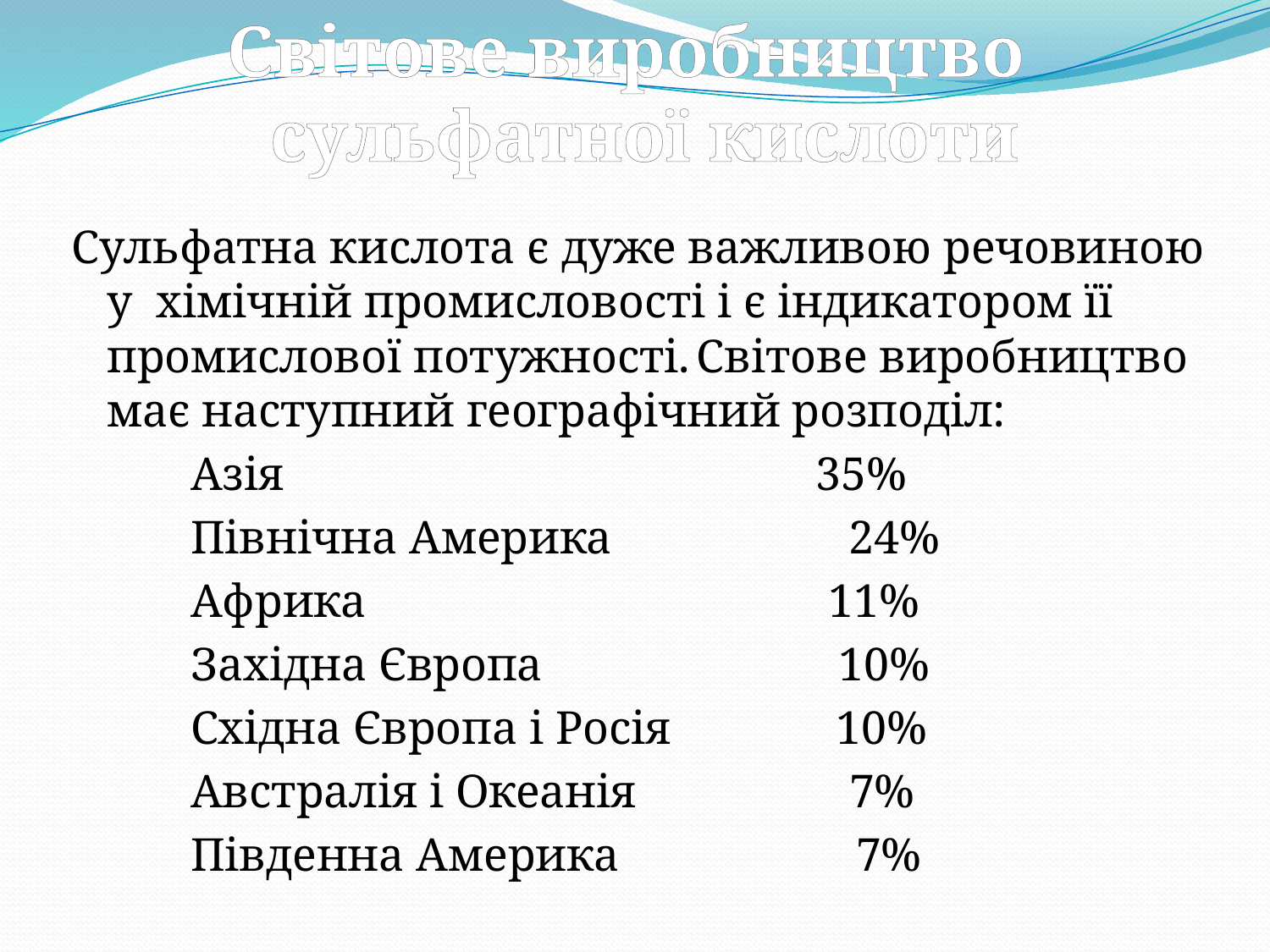

Світове виробництво
 сульфатної кислоти
Сульфатна кислота є дуже важливою речовиною у  хімічній промисловості і є індикатором її промислової потужності. Світове виробництво має наступний географічний розподіл:
          Азія                                             35%
          Північна Америка                    24%
          Африка                                       11%
          Західна Європа                         10%
          Східна Європа і Росія              10%
          Австралія і Океанія                  7%
          Південна Америка                    7%